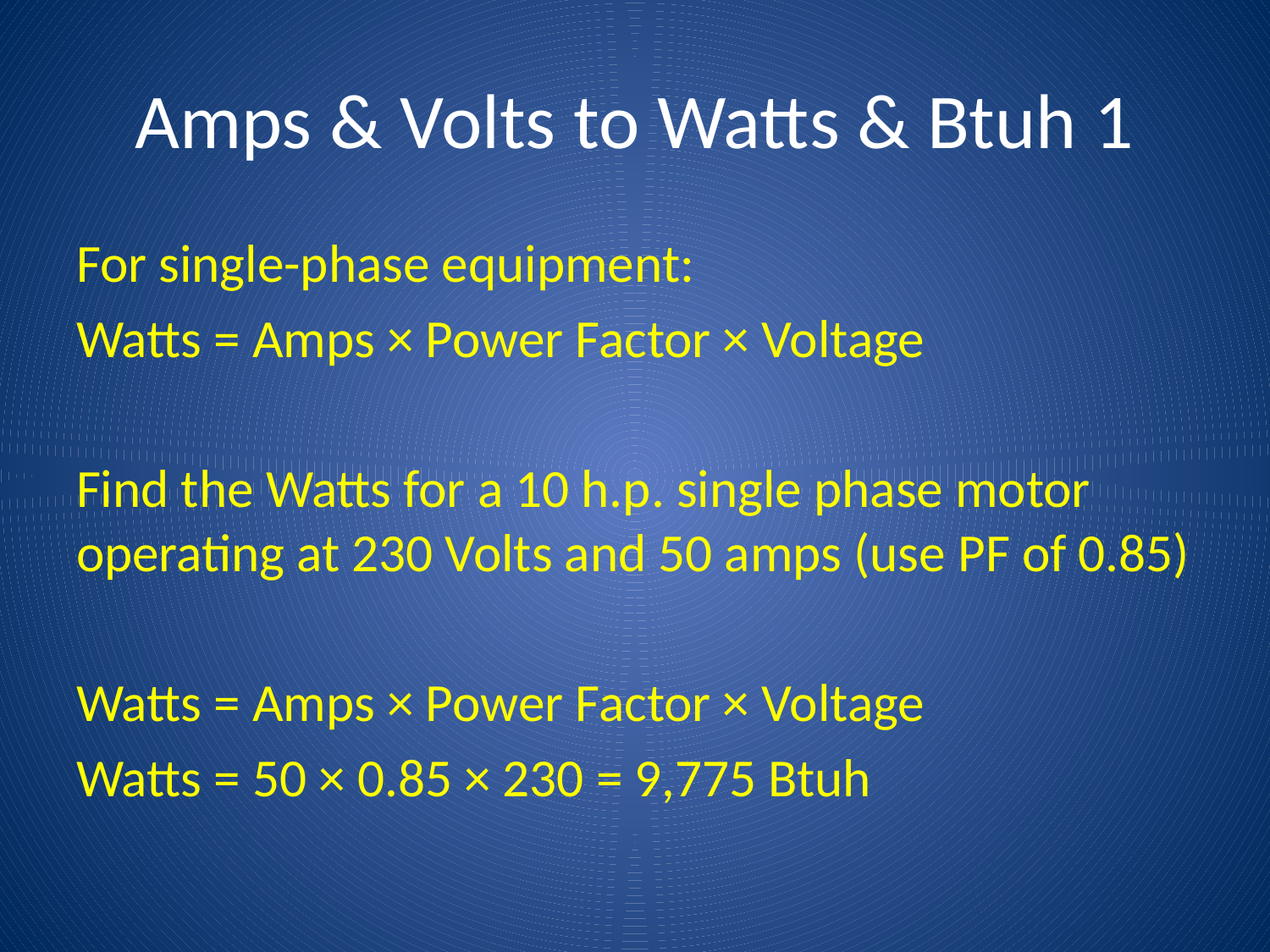

# Amps & Volts to Watts & Btuh 1
For single-phase equipment:
Watts = Amps × Power Factor × Voltage

Find the Watts for a 10 h.p. single phase motor operating at 230 Volts and 50 amps (use PF of 0.85)

Watts = Amps × Power Factor × Voltage
Watts = 50 × 0.85 × 230 = 9,775 Btuh